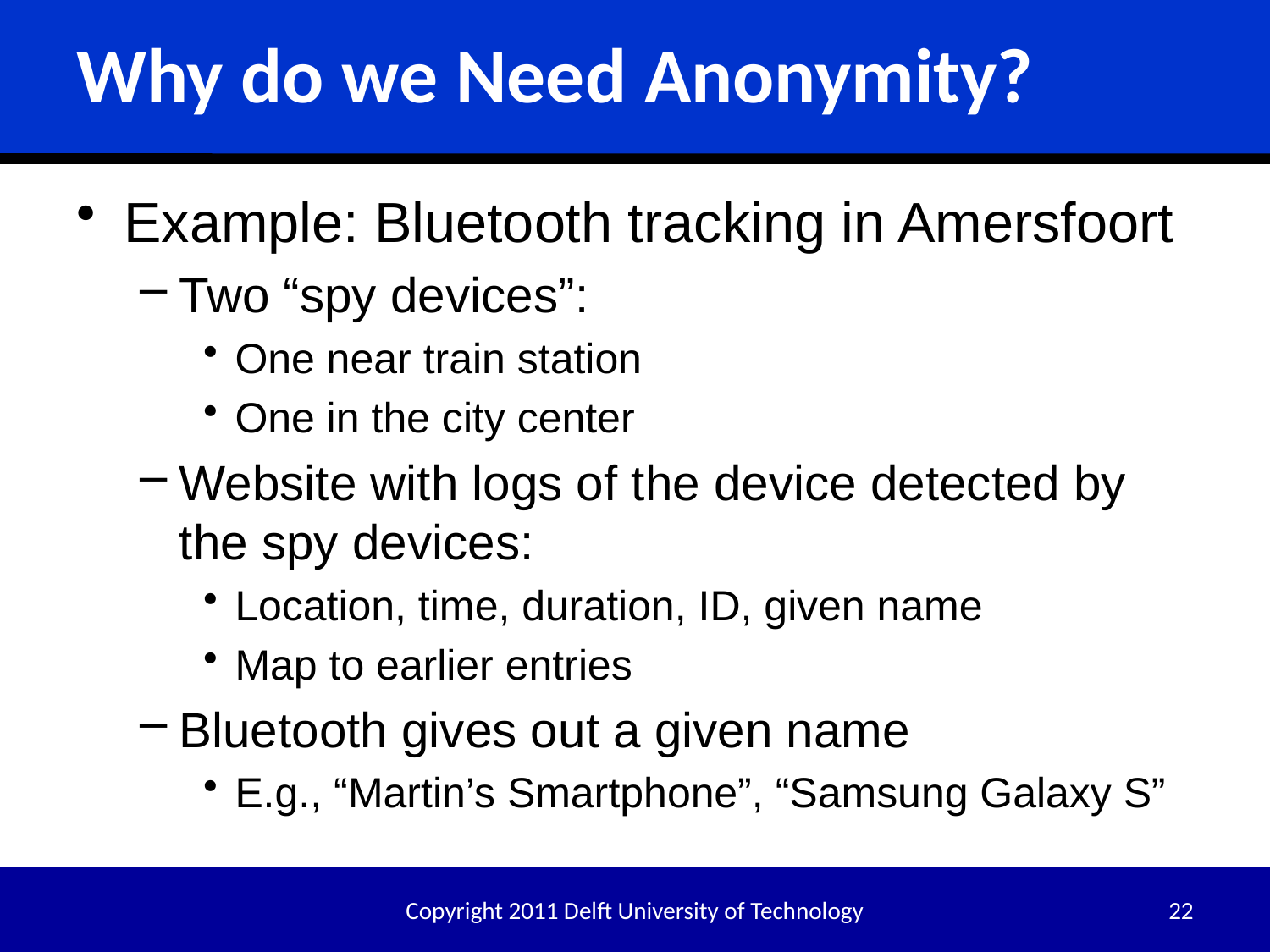

# Why do we Need Anonymity?
Example: Bluetooth tracking in Amersfoort
Two “spy devices”:
One near train station
One in the city center
Website with logs of the device detected by the spy devices:
Location, time, duration, ID, given name
Map to earlier entries
Bluetooth gives out a given name
E.g., “Martin’s Smartphone”, “Samsung Galaxy S”
Copyright 2011 Delft University of Technology
22